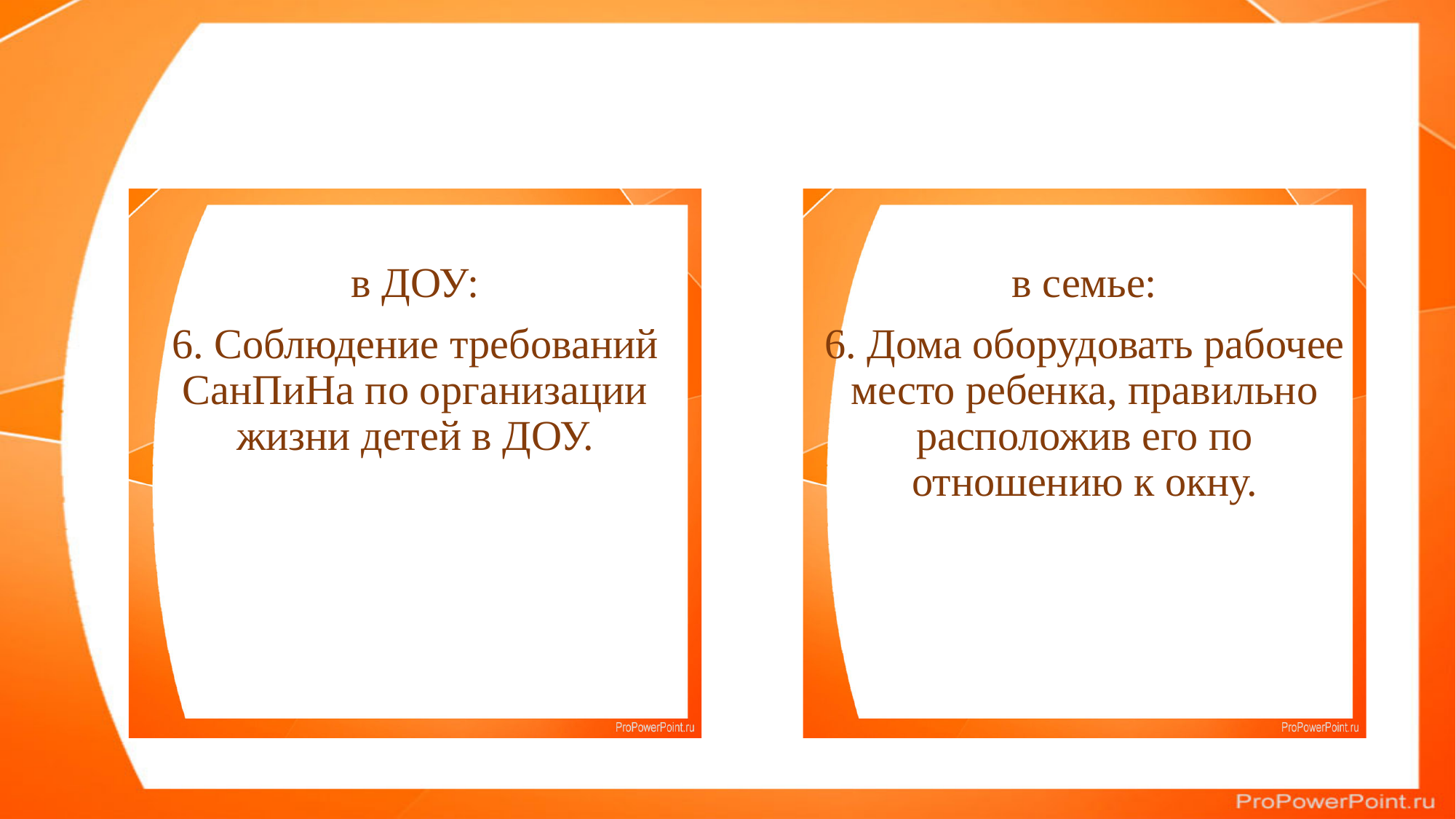

в ДОУ:
6. Соблюдение требований СанПиНа по организации жизни детей в ДОУ.

в семье:
6. Дома оборудовать рабочее место ребенка, правильно расположив его по отношению к окну.